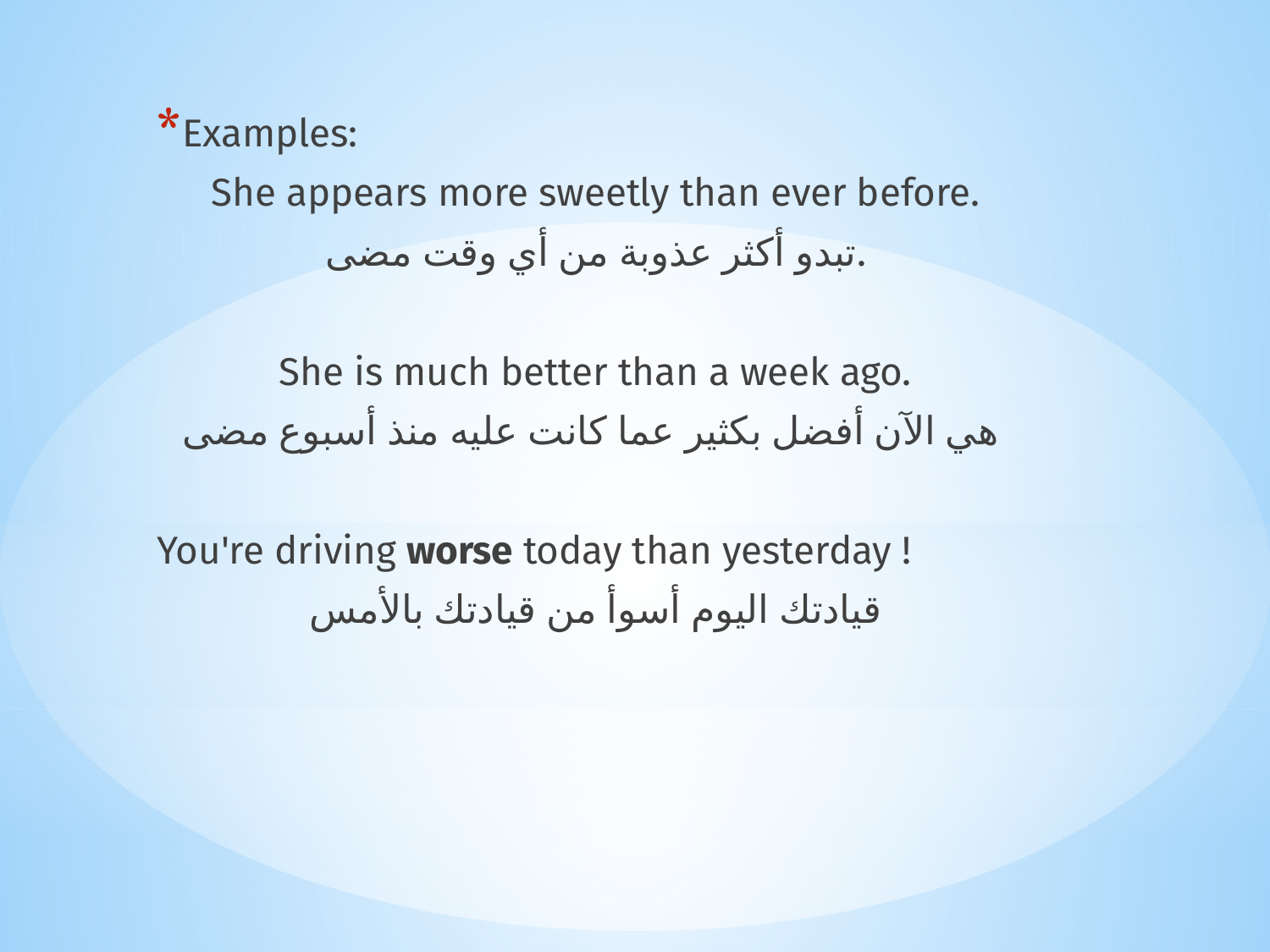

Examples:
She appears more sweetly than ever before.
تبدو أكثر عذوبة من أي وقت مضى.

She is much better than a week ago.
هي الآن أفضل بكثير عما كانت عليه منذ أسبوع مضى

You're driving worse today than yesterday !
قيادتك اليوم أسوأ من قيادتك بالأمس